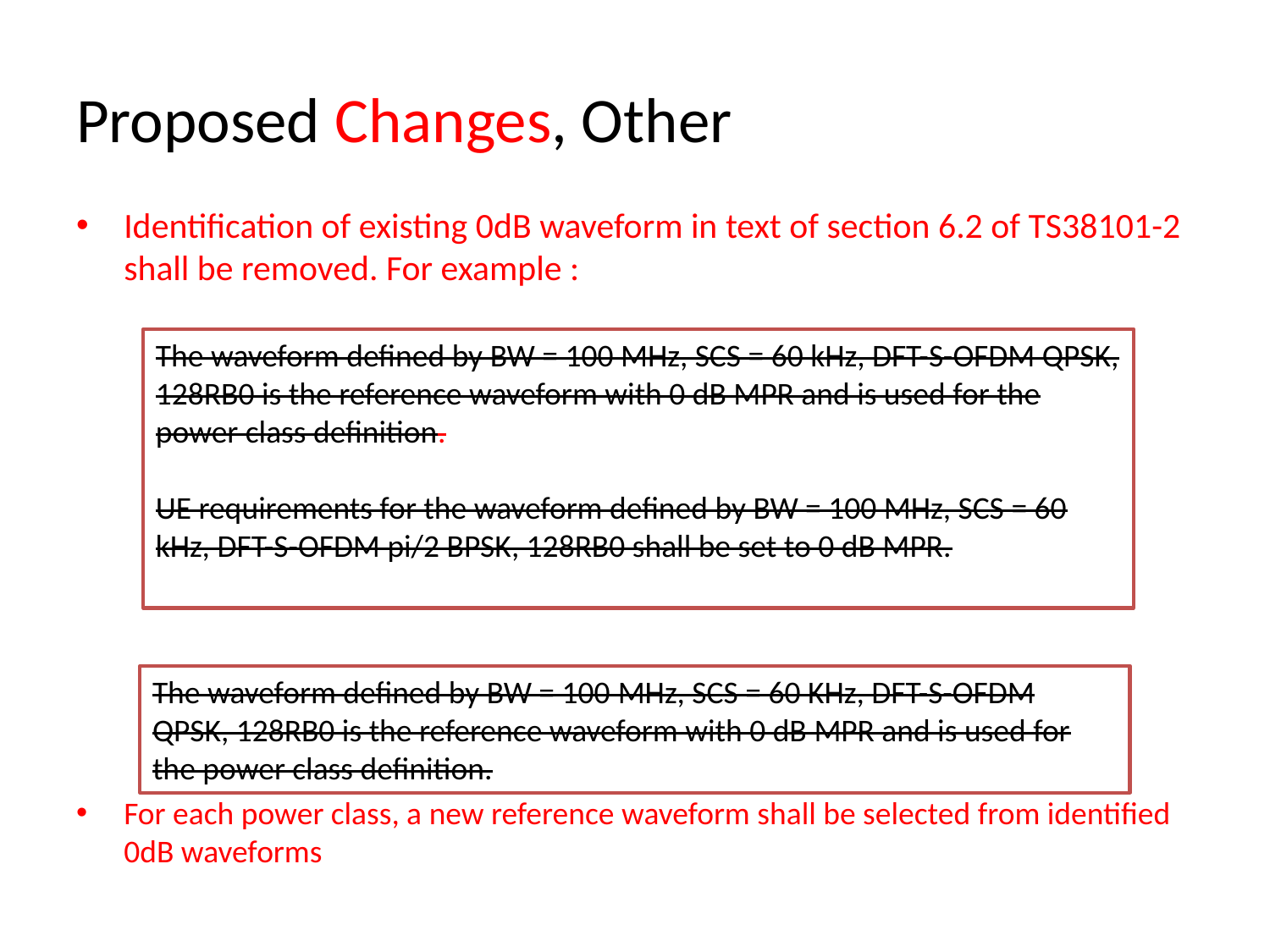

# Proposed Changes, Other
Identification of existing 0dB waveform in text of section 6.2 of TS38101-2 shall be removed. For example :

For each power class, a new reference waveform shall be selected from identified 0dB waveforms

The waveform defined by BW = 100 MHz, SCS = 60 kHz, DFT-S-OFDM QPSK, 128RB0 is the reference waveform with 0 dB MPR and is used for the power class definition.

UE requirements for the waveform defined by BW = 100 MHz, SCS = 60 kHz, DFT-S-OFDM pi/2 BPSK, 128RB0 shall be set to 0 dB MPR.

The waveform defined by BW = 100 MHz, SCS = 60 KHz, DFT-S-OFDM QPSK, 128RB0 is the reference waveform with 0 dB MPR and is used for the power class definition.